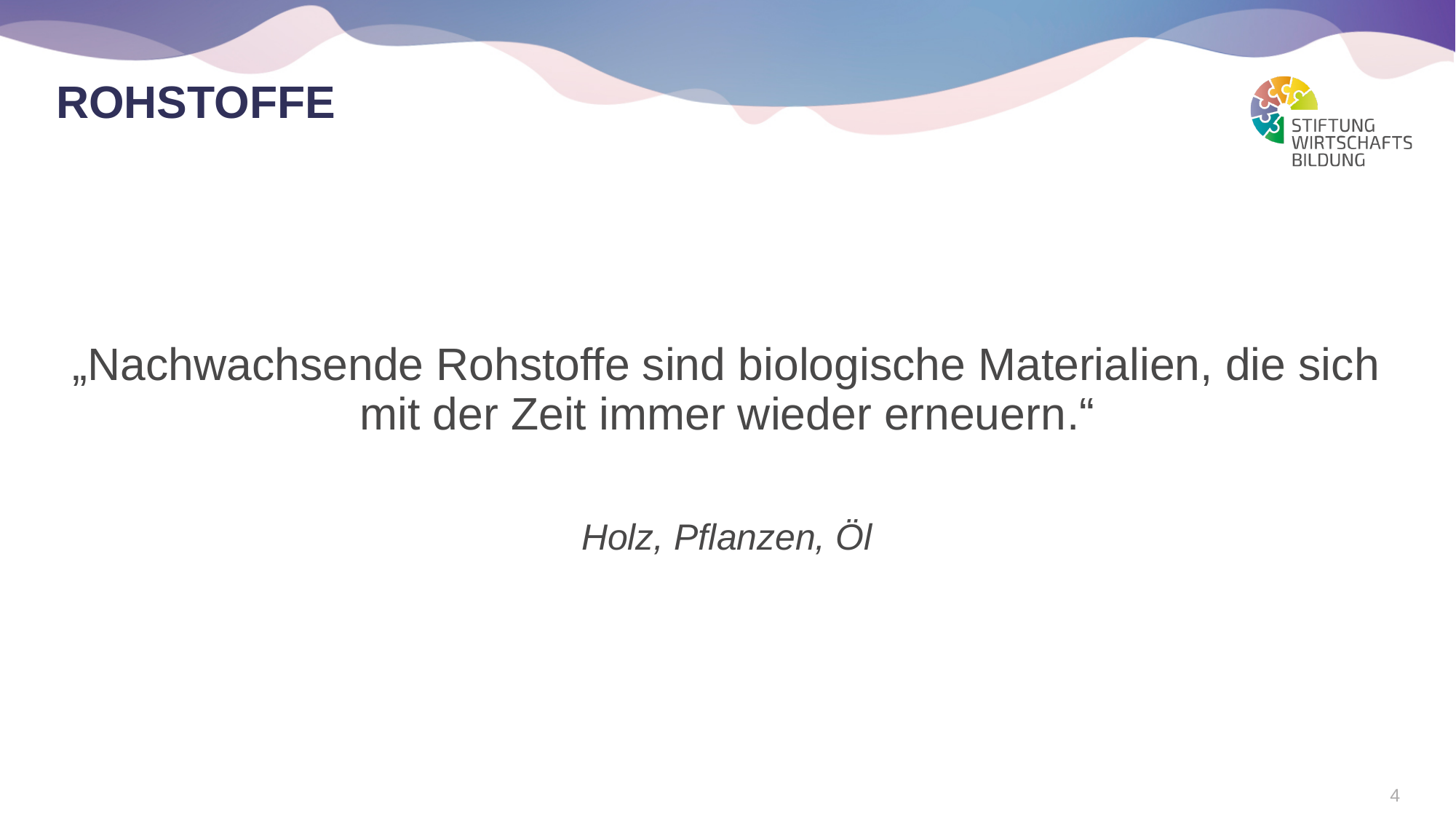

# Rohstoffe

„Nachwachsende Rohstoffe sind biologische Materialien, die sich mit der Zeit immer wieder erneuern.“

Holz, Pflanzen, Öl
4